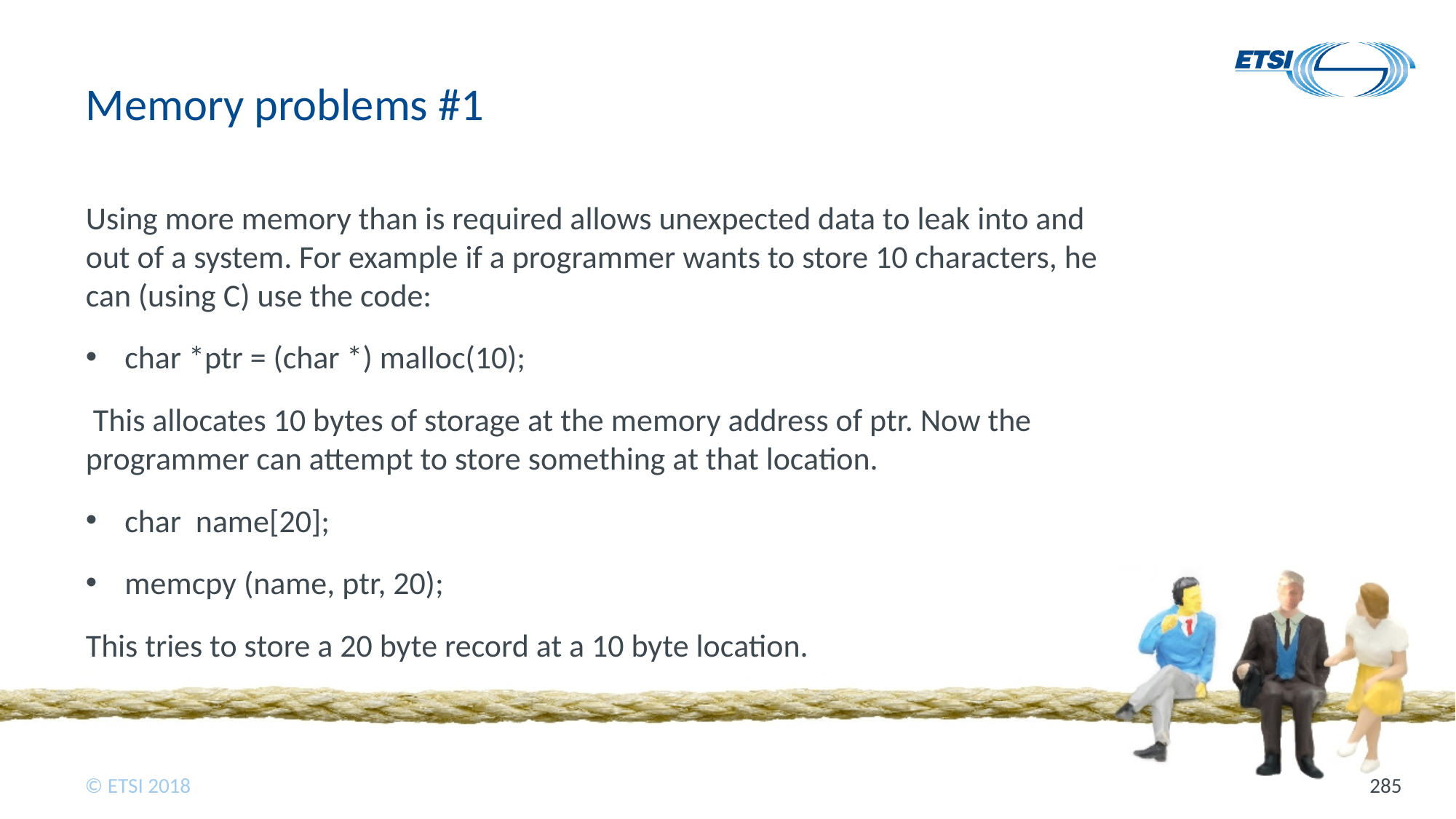

# Memory problems #1
Using more memory than is required allows unexpected data to leak into and out of a system. For example if a programmer wants to store 10 characters, he can (using C) use the code:
char *ptr = (char *) malloc(10);
 This allocates 10 bytes of storage at the memory address of ptr. Now the programmer can attempt to store something at that location.
char  name[20];
memcpy (name, ptr, 20);
This tries to store a 20 byte record at a 10 byte location.